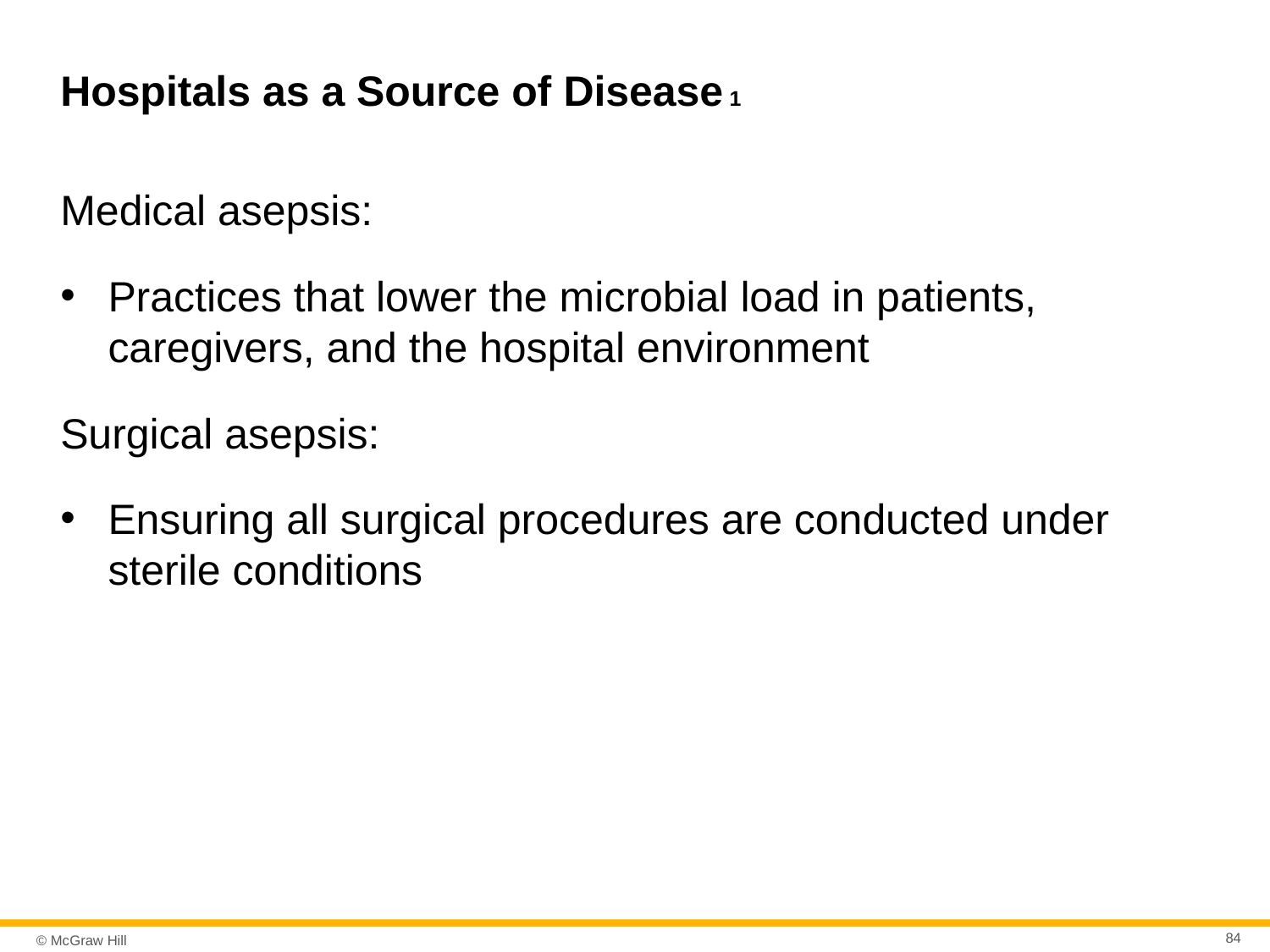

# Hospitals as a Source of Disease 1
Medical asepsis:
Practices that lower the microbial load in patients, caregivers, and the hospital environment
Surgical asepsis:
Ensuring all surgical procedures are conducted under sterile conditions